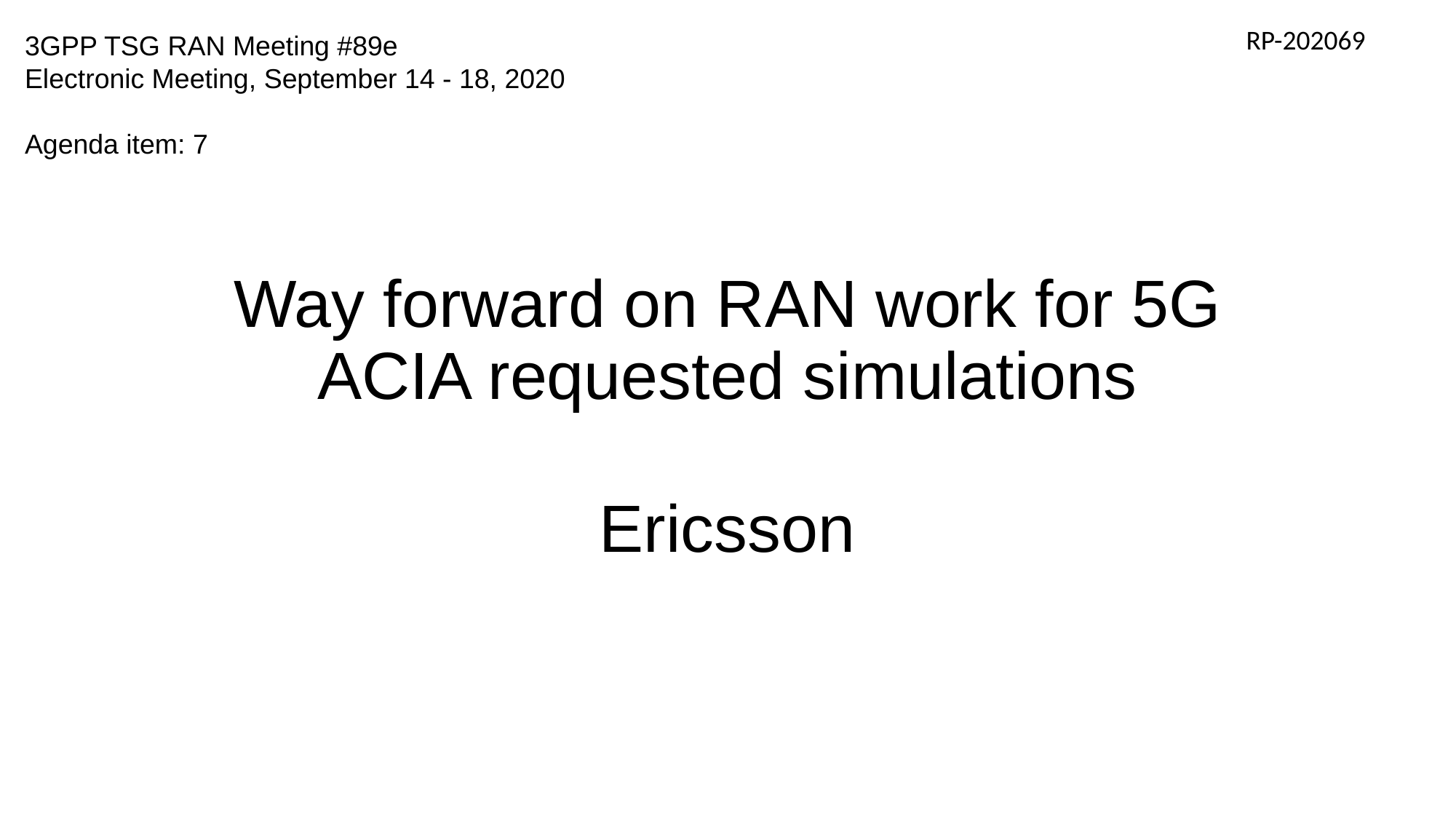

RP-202069
3GPP TSG RAN Meeting #89e
Electronic Meeting, September 14 - 18, 2020

Agenda item: 7
# Way forward on RAN work for 5G ACIA requested simulations

Ericsson